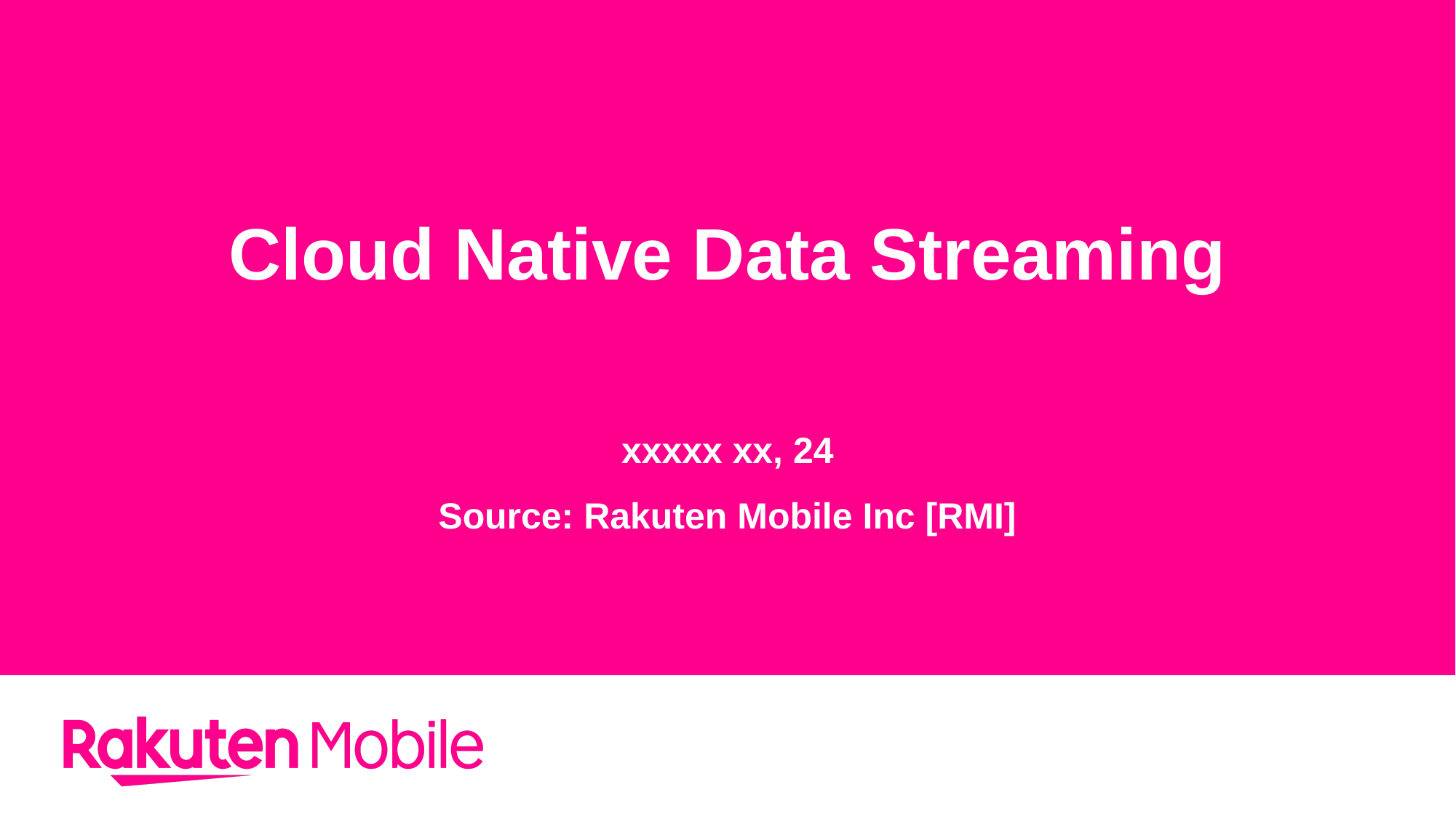

# Cloud Native Data Streaming
xxxxx xx, 24
Source: Rakuten Mobile Inc [RMI]